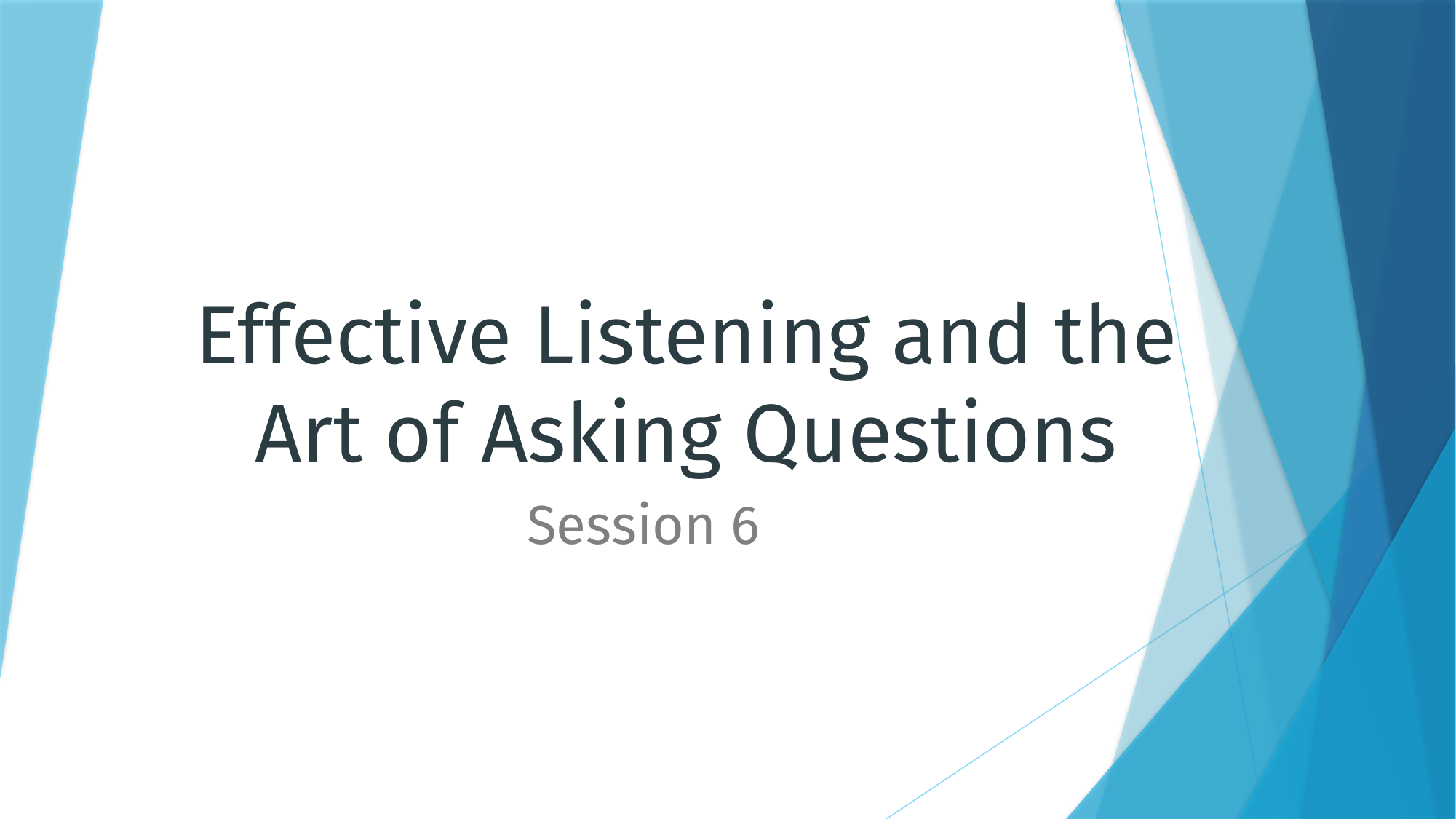

# Effective Listening and the Art of Asking Questions
Session 6